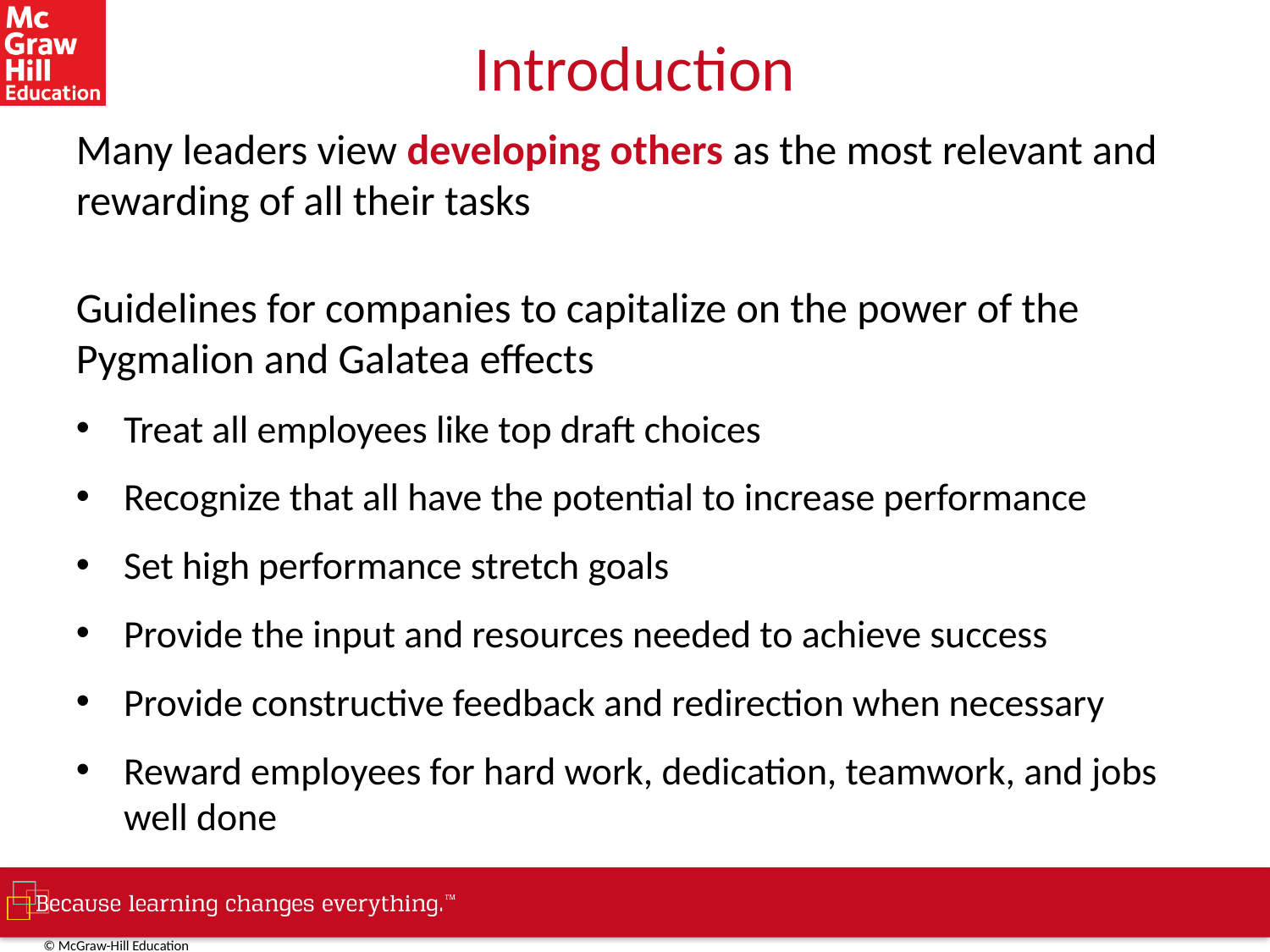

# Introduction
Many leaders view developing others as the most relevant and rewarding of all their tasks

Guidelines for companies to capitalize on the power of the Pygmalion and Galatea effects
Treat all employees like top draft choices
Recognize that all have the potential to increase performance
Set high performance stretch goals
Provide the input and resources needed to achieve success
Provide constructive feedback and redirection when necessary
Reward employees for hard work, dedication, teamwork, and jobs well done